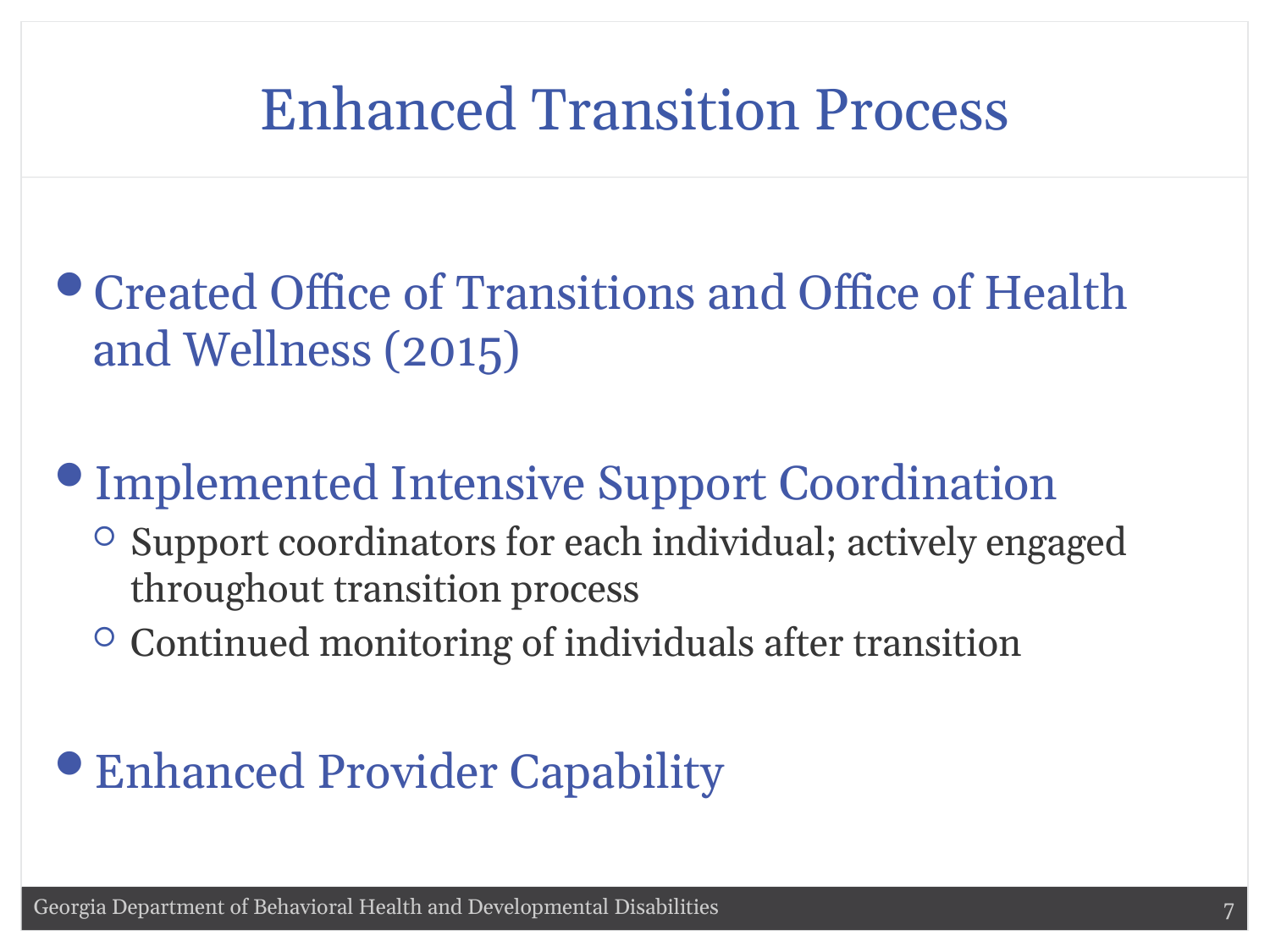

# Enhanced Transition Process
Created Office of Transitions and Office of Health and Wellness (2015)

Implemented Intensive Support Coordination
Support coordinators for each individual; actively engaged throughout transition process
Continued monitoring of individuals after transition

Enhanced Provider Capability